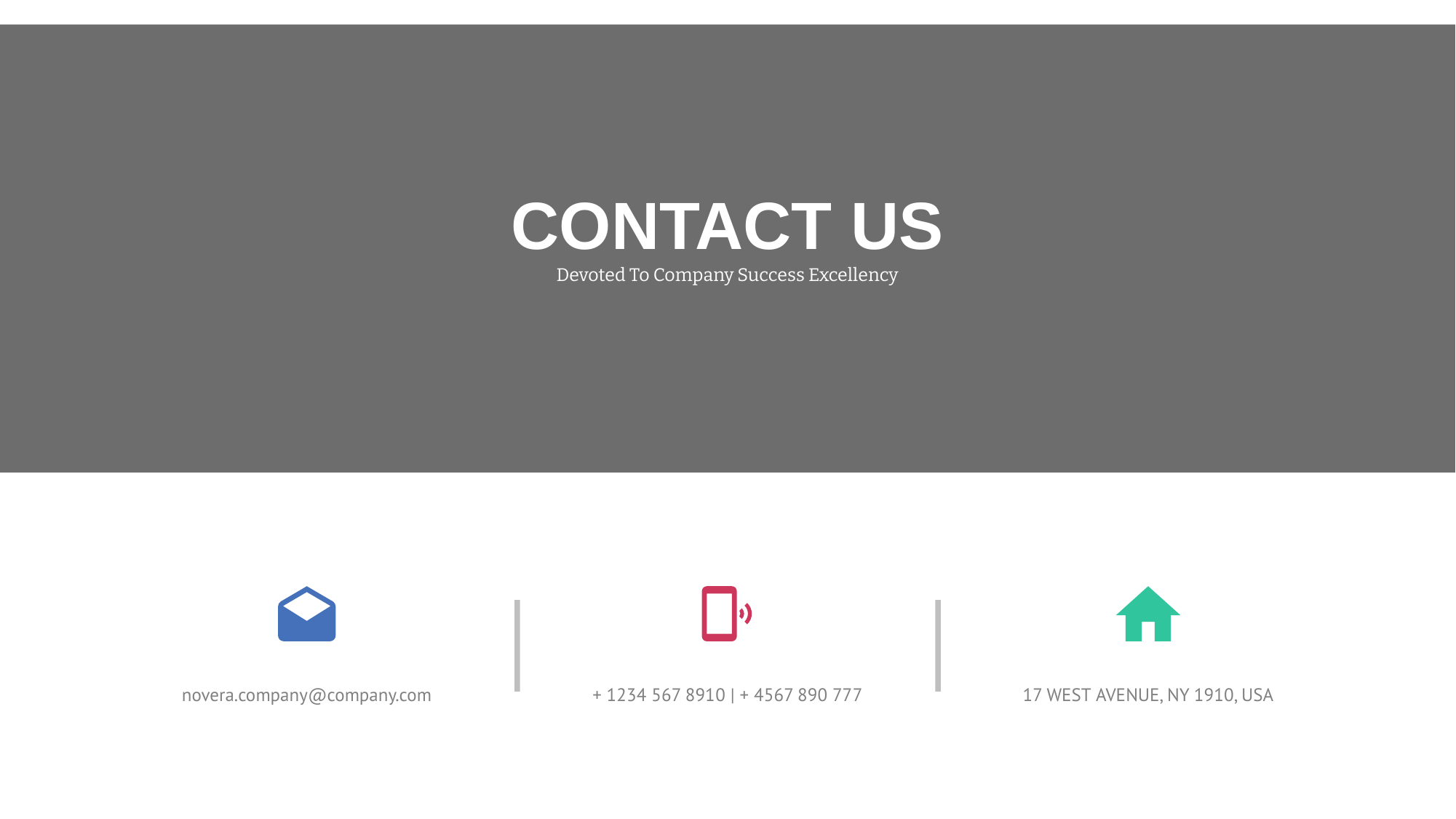

CONTACT US
Devoted To Company Success Excellency

novera.company@company.com
+ 1234 567 8910 | + 4567 890 777
17 WEST AVENUE, NY 1910, USA